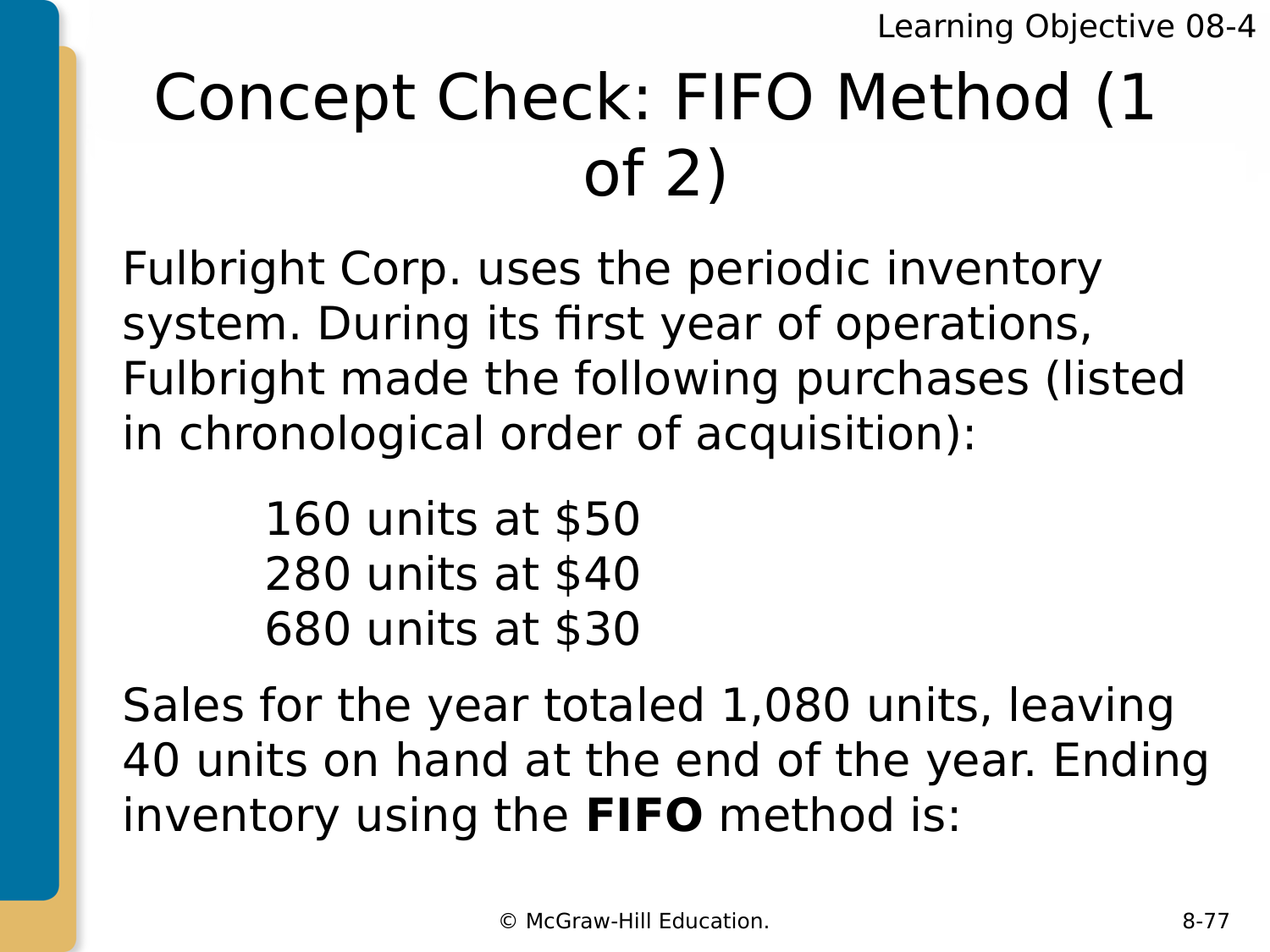

Learning Objective 08-4
# Concept Check: FIFO Method (1 of 2)
Fulbright Corp. uses the periodic inventory system. During its first year of operations, Fulbright made the following purchases (listed in chronological order of acquisition):
	 160 units at $50
	 280 units at $40
	 680 units at $30
Sales for the year totaled 1,080 units, leaving 40 units on hand at the end of the year. Ending inventory using the FIFO method is: